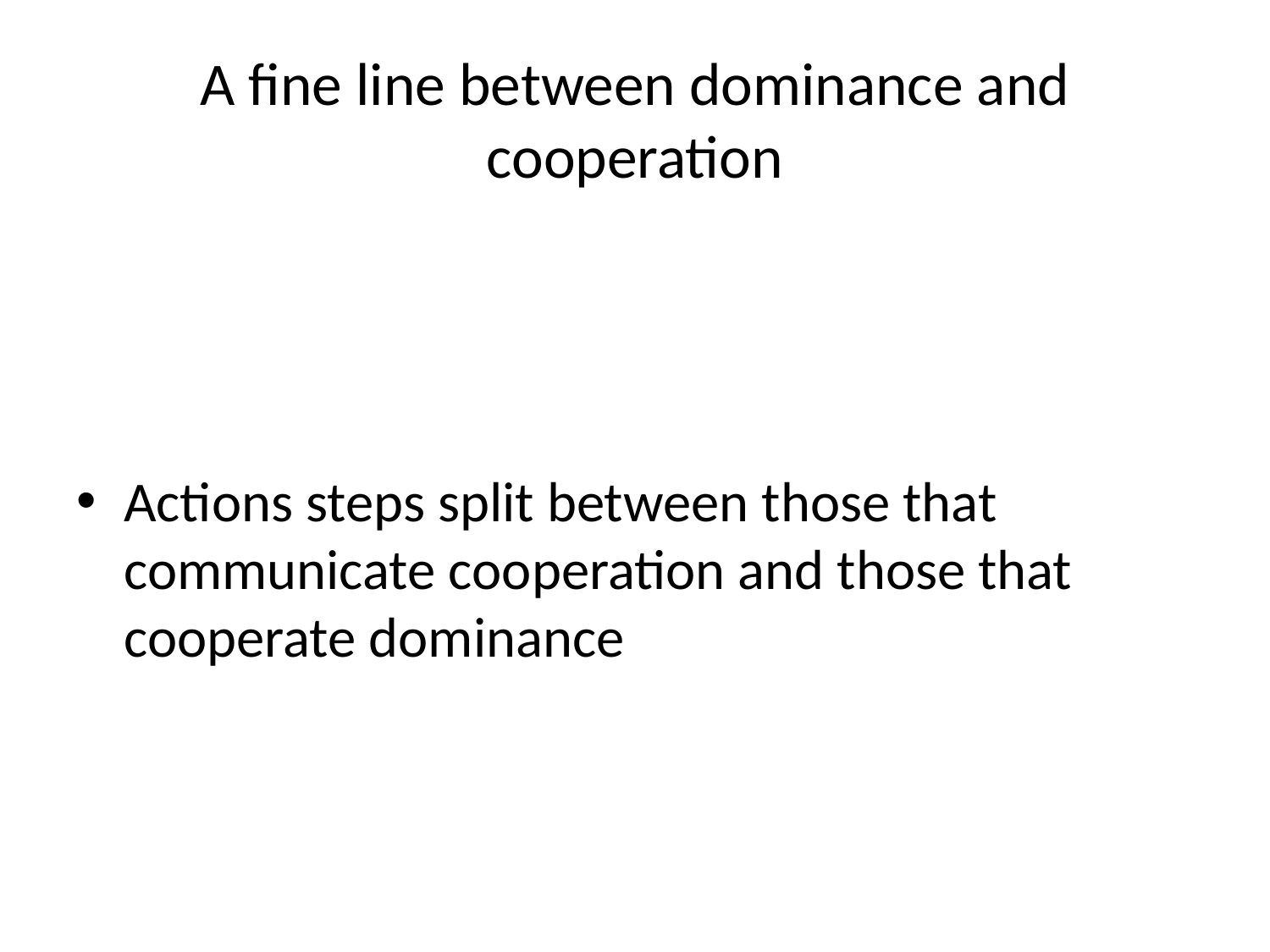

# A fine line between dominance and cooperation

Actions steps split between those that communicate cooperation and those that cooperate dominance